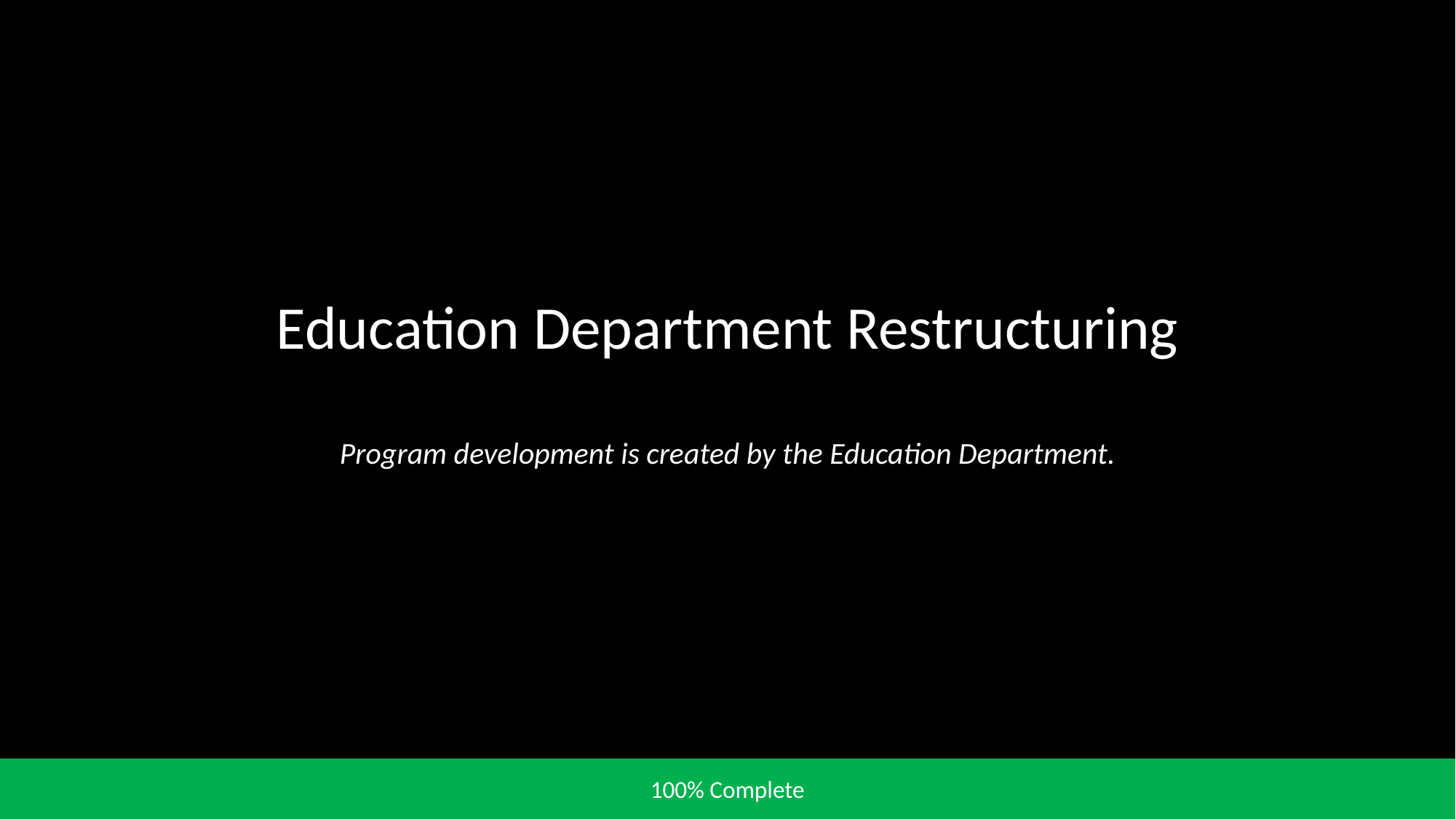

Education Department Restructuring
Program development is created by the Education Department.
100% Complete